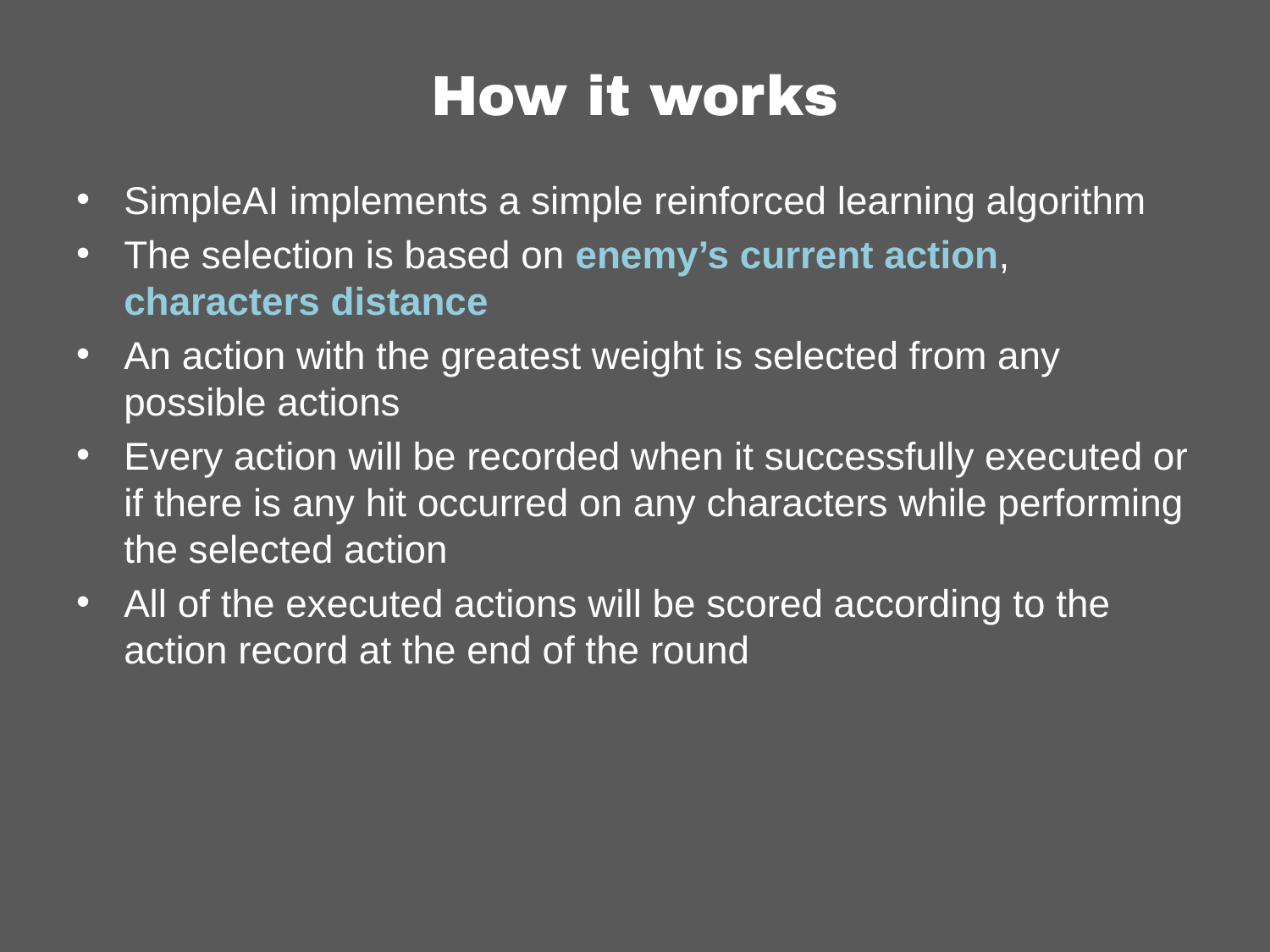

# How it works
SimpleAI implements a simple reinforced learning algorithm
The selection is based on enemy’s current action, characters distance
An action with the greatest weight is selected from any possible actions
Every action will be recorded when it successfully executed or if there is any hit occurred on any characters while performing the selected action
All of the executed actions will be scored according to the action record at the end of the round